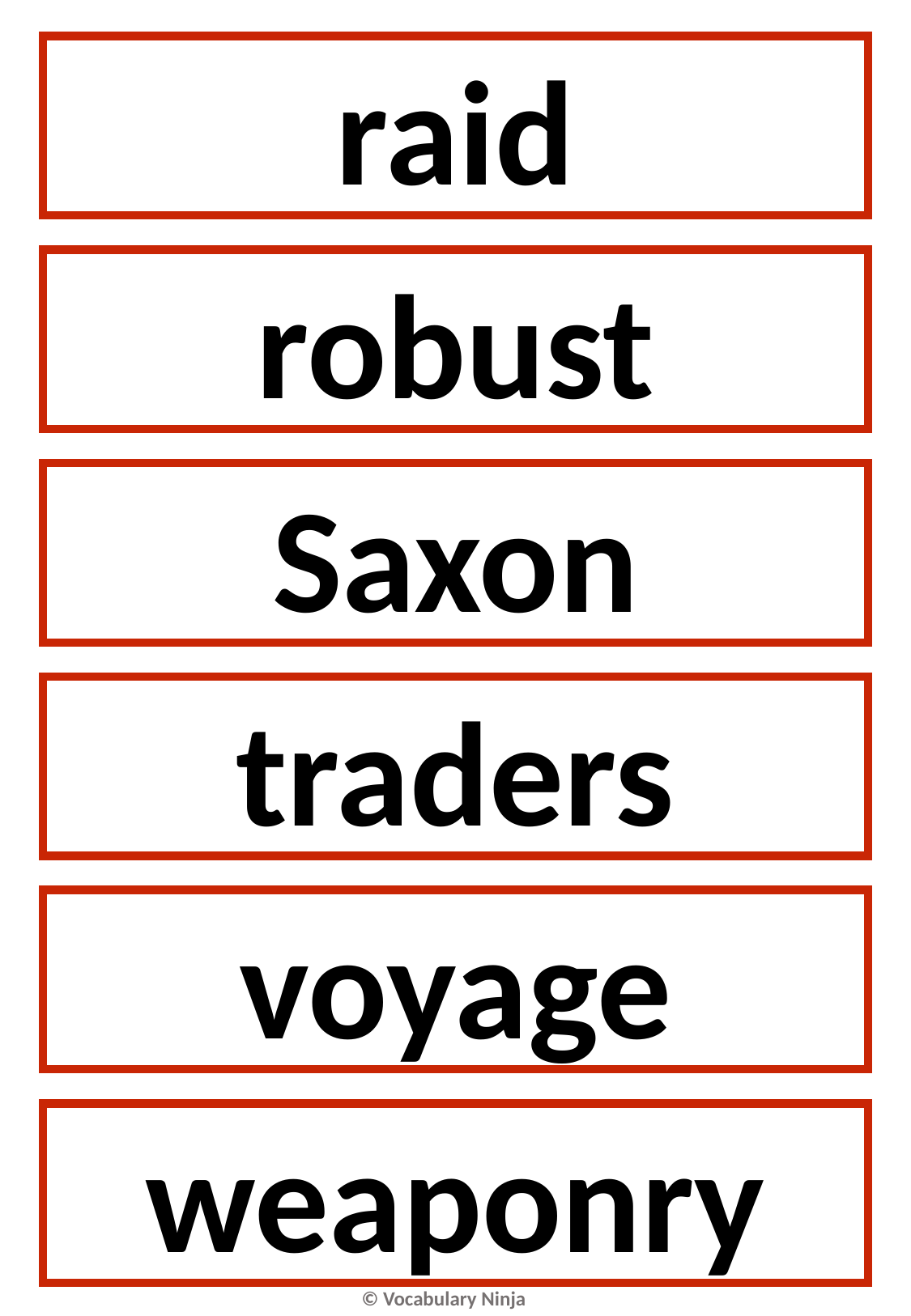

raid
robust
Saxon
traders
voyage
weaponry
© Vocabulary Ninja